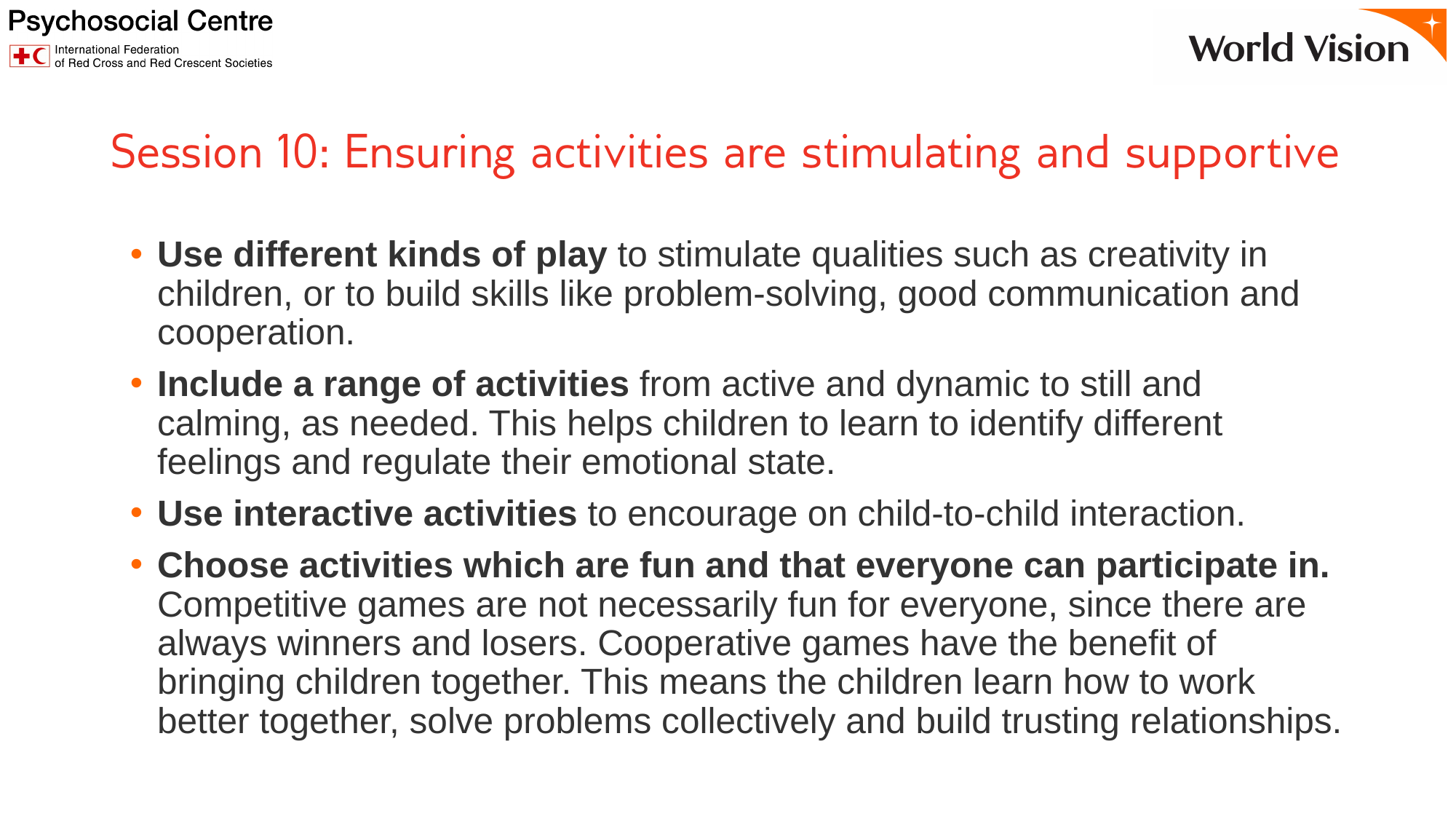

# Session 10: Ensuring activities are stimulating and supportive
Use different kinds of play to stimulate qualities such as creativity in children, or to build skills like problem-solving, good communication and cooperation.
Include a range of activities from active and dynamic to still and calming, as needed. This helps children to learn to identify different feelings and regulate their emotional state.
Use interactive activities to encourage on child-to-child interaction.
Choose activities which are fun and that everyone can participate in. Competitive games are not necessarily fun for everyone, since there are always winners and losers. Cooperative games have the benefit of bringing children together. This means the children learn how to work better together, solve problems collectively and build trusting relationships.